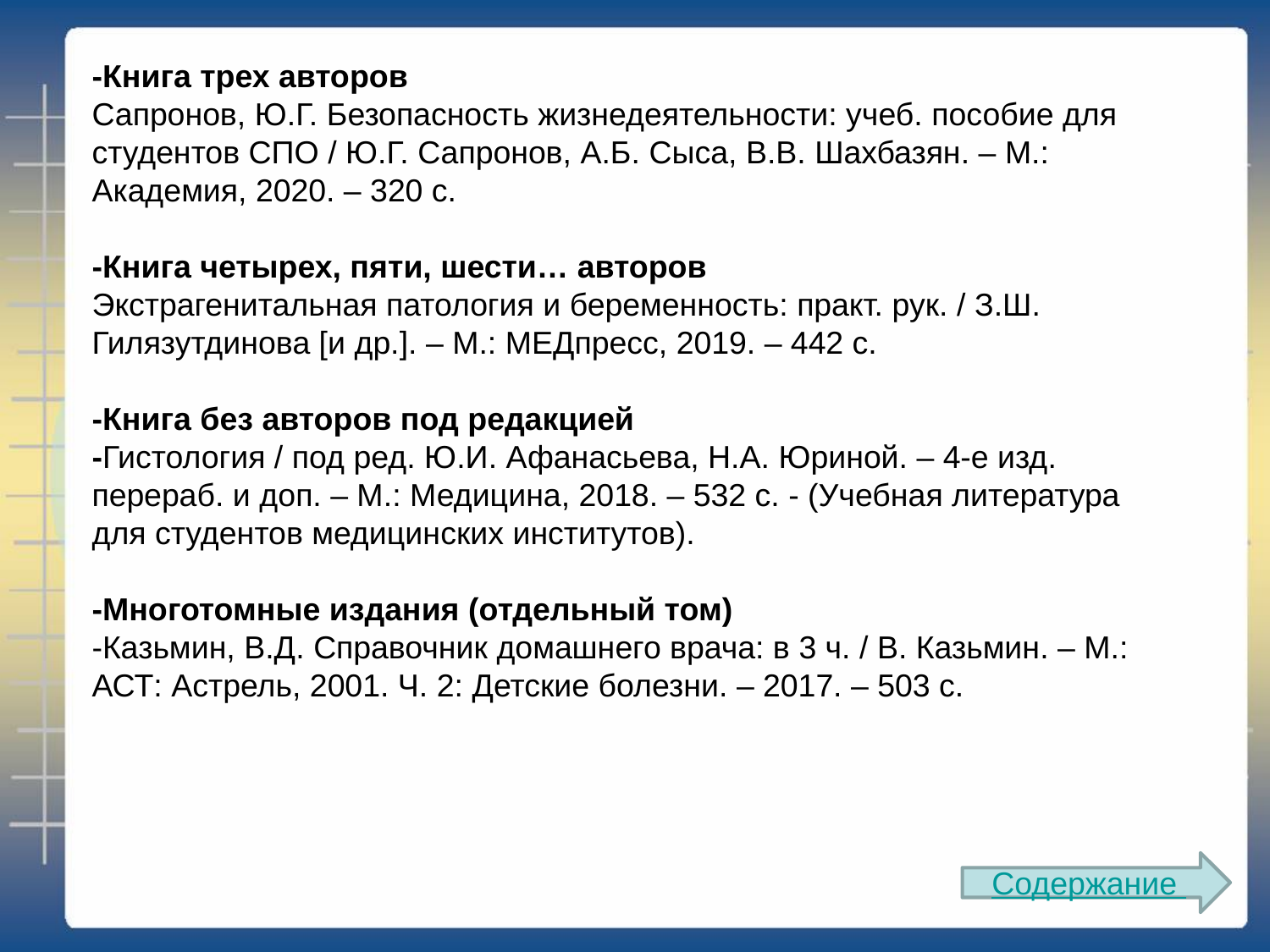

-Книга трех авторов
Сапронов, Ю.Г. Безопасность жизнедеятельности: учеб. пособие для студентов СПО / Ю.Г. Сапронов, А.Б. Сыса, В.В. Шахбазян. – М.: Академия, 2020. – 320 с.

-Книга четырех, пяти, шести… авторов
Экстрагенитальная патология и беременность: практ. рук. / З.Ш. Гилязутдинова [и др.]. – М.: МЕДпресс, 2019. – 442 с.

-Книга без авторов под редакцией
-Гистология / под ред. Ю.И. Афанасьева, Н.А. Юриной. – 4-е изд. перераб. и доп. – М.: Медицина, 2018. – 532 с. - (Учебная литература для студентов медицинских институтов).

-Многотомные издания (отдельный том)
-Казьмин, В.Д. Справочник домашнего врача: в 3 ч. / В. Казьмин. – М.: АСТ: Астрель, 2001. Ч. 2: Детские болезни. – 2017. – 503 с.

Содержание